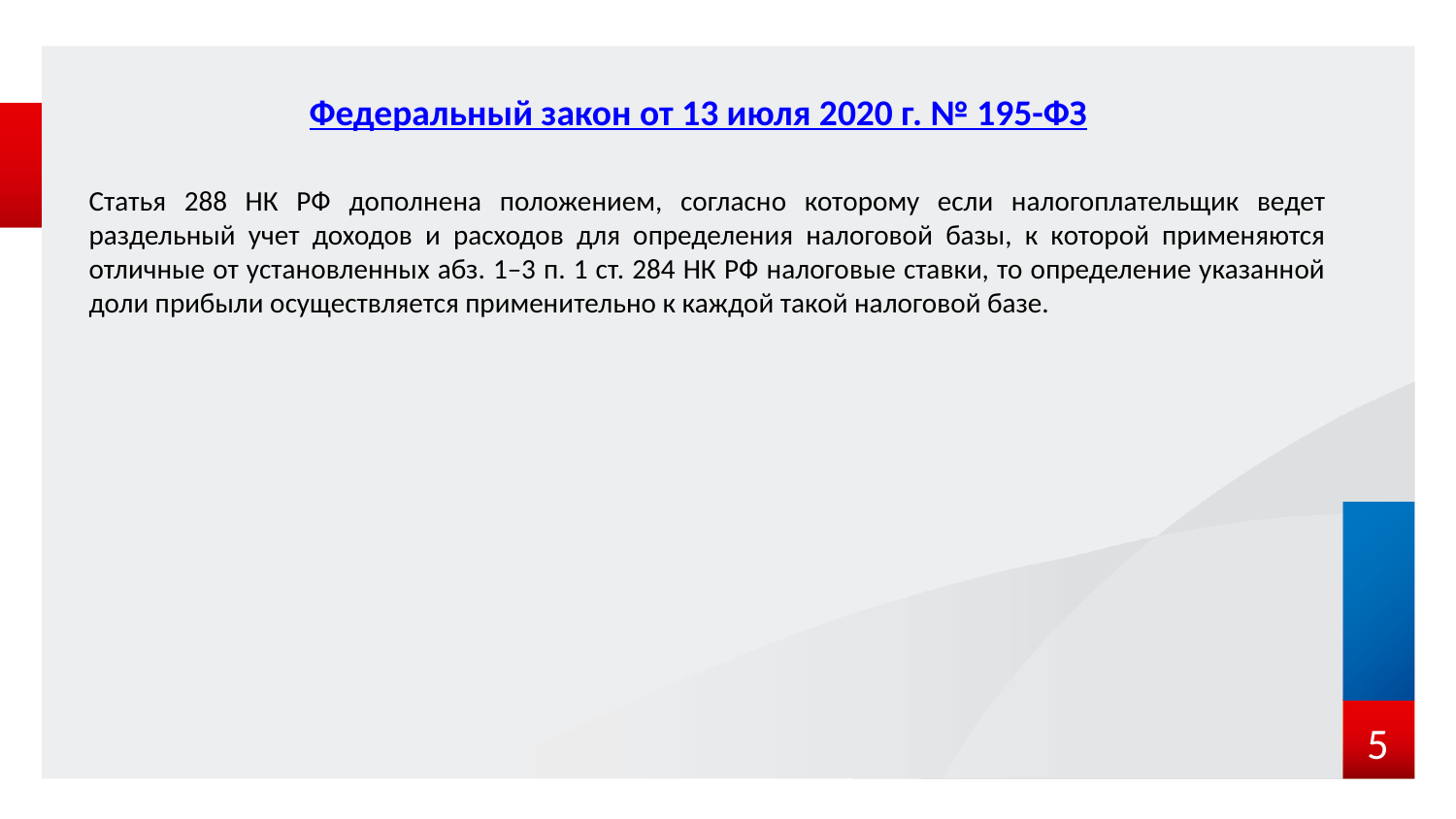

# Федеральный закон от 13 июля 2020 г. № 195-ФЗ
Статья 288 НК РФ дополнена положением, согласно которому если налогоплательщик ведет раздельный учет доходов и расходов для определения налоговой базы, к которой применяются отличные от установленных абз. 1–3 п. 1 ст. 284 НК РФ налоговые ставки, то определение указанной доли прибыли осуществляется применительно к каждой такой налоговой базе.
 5